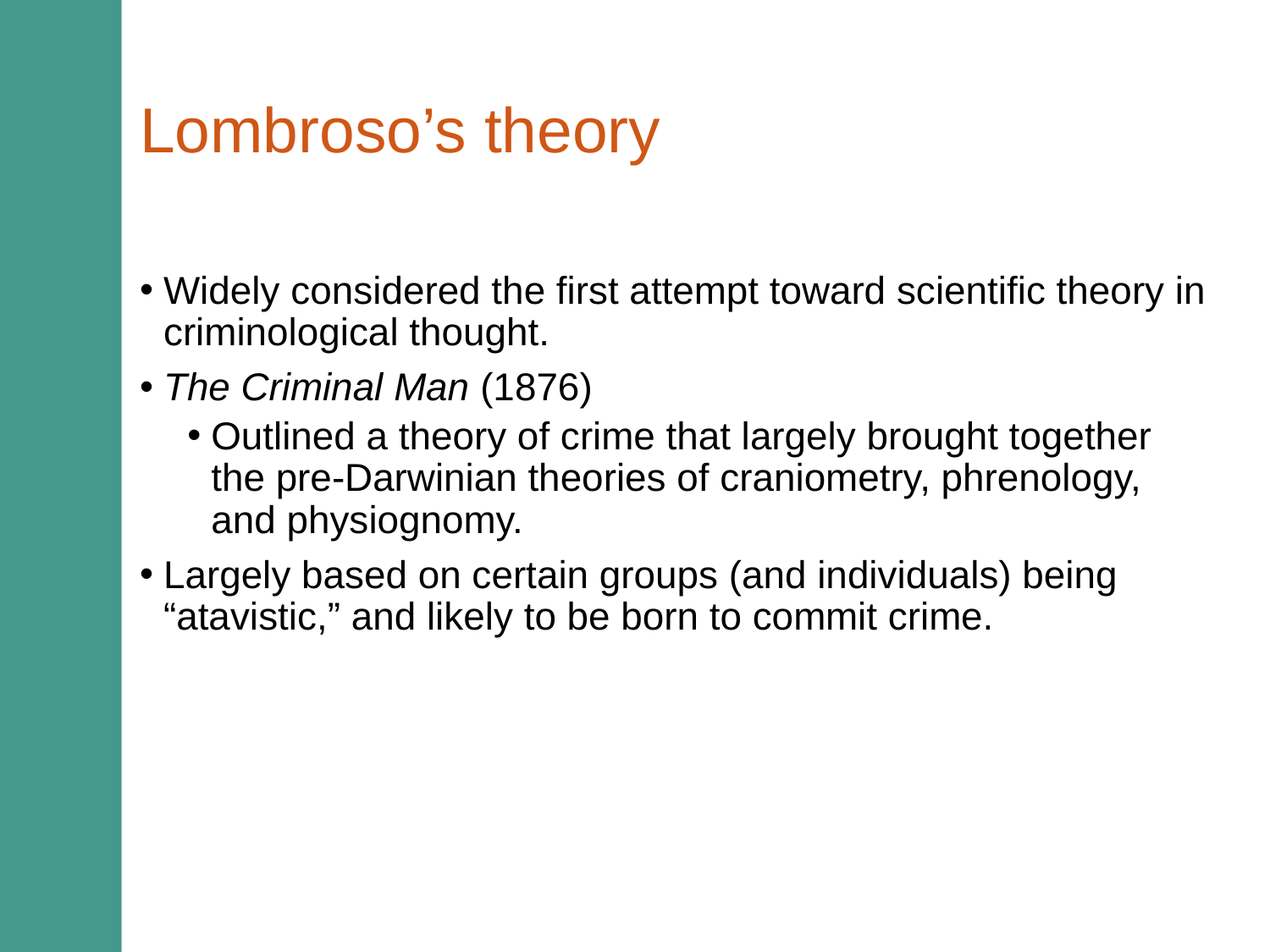

# Lombroso’s theory
Widely considered the first attempt toward scientific theory in criminological thought.
The Criminal Man (1876)
Outlined a theory of crime that largely brought together the pre-Darwinian theories of craniometry, phrenology, and physiognomy.
Largely based on certain groups (and individuals) being “atavistic,” and likely to be born to commit crime.